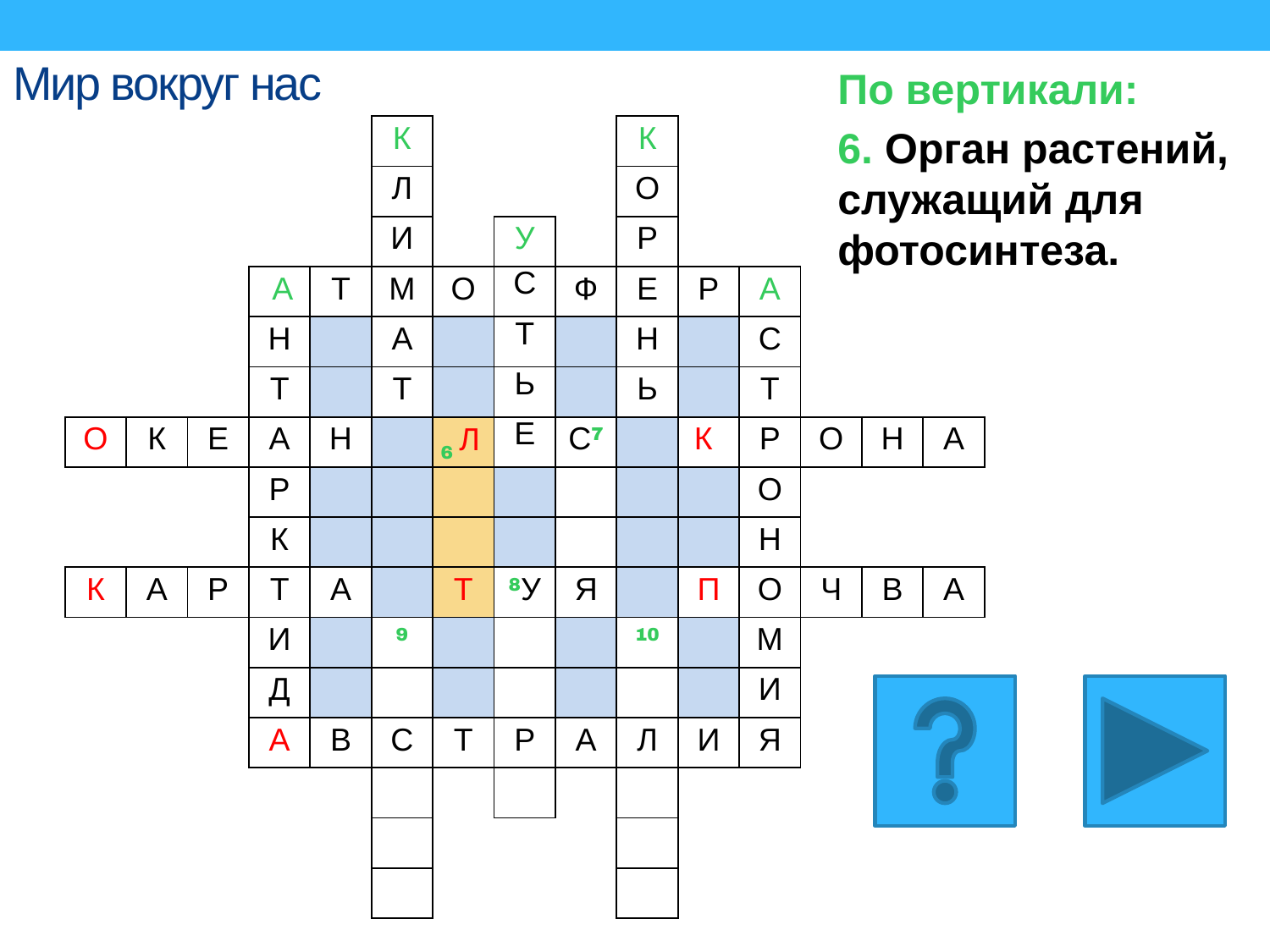

# Мир вокруг нас
По вертикали:
6. Орган растений, служащий для фотосинтеза.

|  |  |  |  |  | К |  |  |  | К |  |  |  |  |  |
| --- | --- | --- | --- | --- | --- | --- | --- | --- | --- | --- | --- | --- | --- | --- |
|  |  |  |  |  | Л |  |  |  | О |  |  |  |  |  |
|  |  |  |  |  | И |  | У |  | Р |  |  |  |  |  |
|  |  |  | А | Т | М | О | С | Ф | Е | Р | А |  |  |  |
|  |  |  | Н |  | А |  | Т |  | Н |  | С |  |  |  |
|  |  |  | Т |  | Т |  | Ь |  | Ь |  | Т |  |  |  |
| О | К | Е | А | Н |  | 6 Л | Е | С7 |  | К | Р | О | Н | А |
|  |  |  | Р |  |  |  |  |  |  |  | О |  |  |  |
|  |  |  | К |  |  |  |  |  |  |  | Н |  |  |  |
| К | А | Р | Т | А |  | Т | 8У | Я |  | П | О | Ч | В | А |
|  |  |  | И |  | 9 |  |  |  | 10 |  | М |  |  |  |
|  |  |  | Д |  |  |  |  |  |  |  | И |  |  |  |
|  |  |  | А | В | С | Т | Р | А | Л | И | Я |  |  |  |
|  |  |  |  |  |  |  |  |  |  |  |  |  |  |  |
|  |  |  |  |  |  |  |  |  |  |  |  |  |  |  |
|  |  |  |  |  |  |  |  |  |  |  |  |  |  |  |